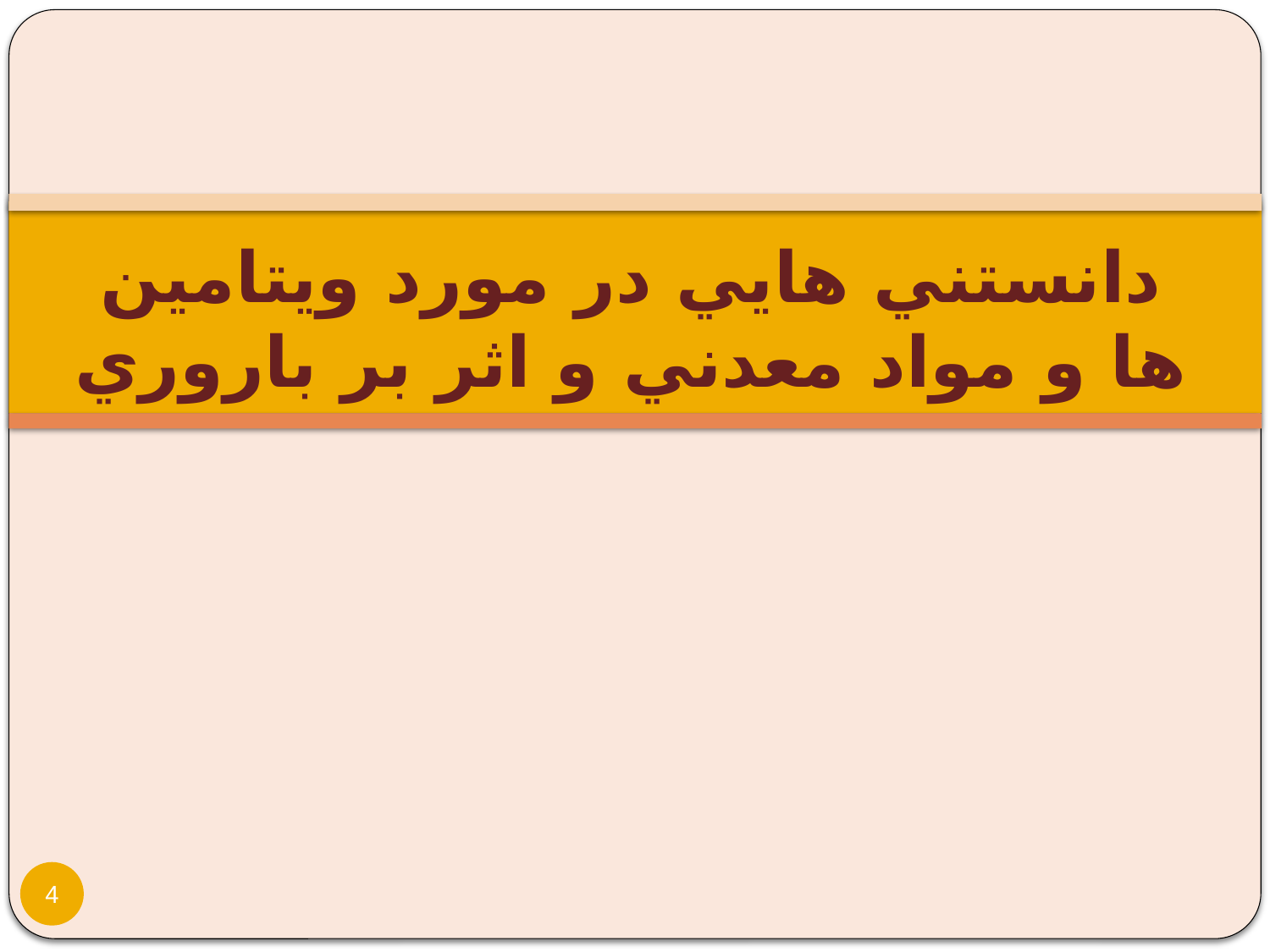

# دانستني هايي در مورد ويتامين ها و مواد معدني و اثر بر باروري
4